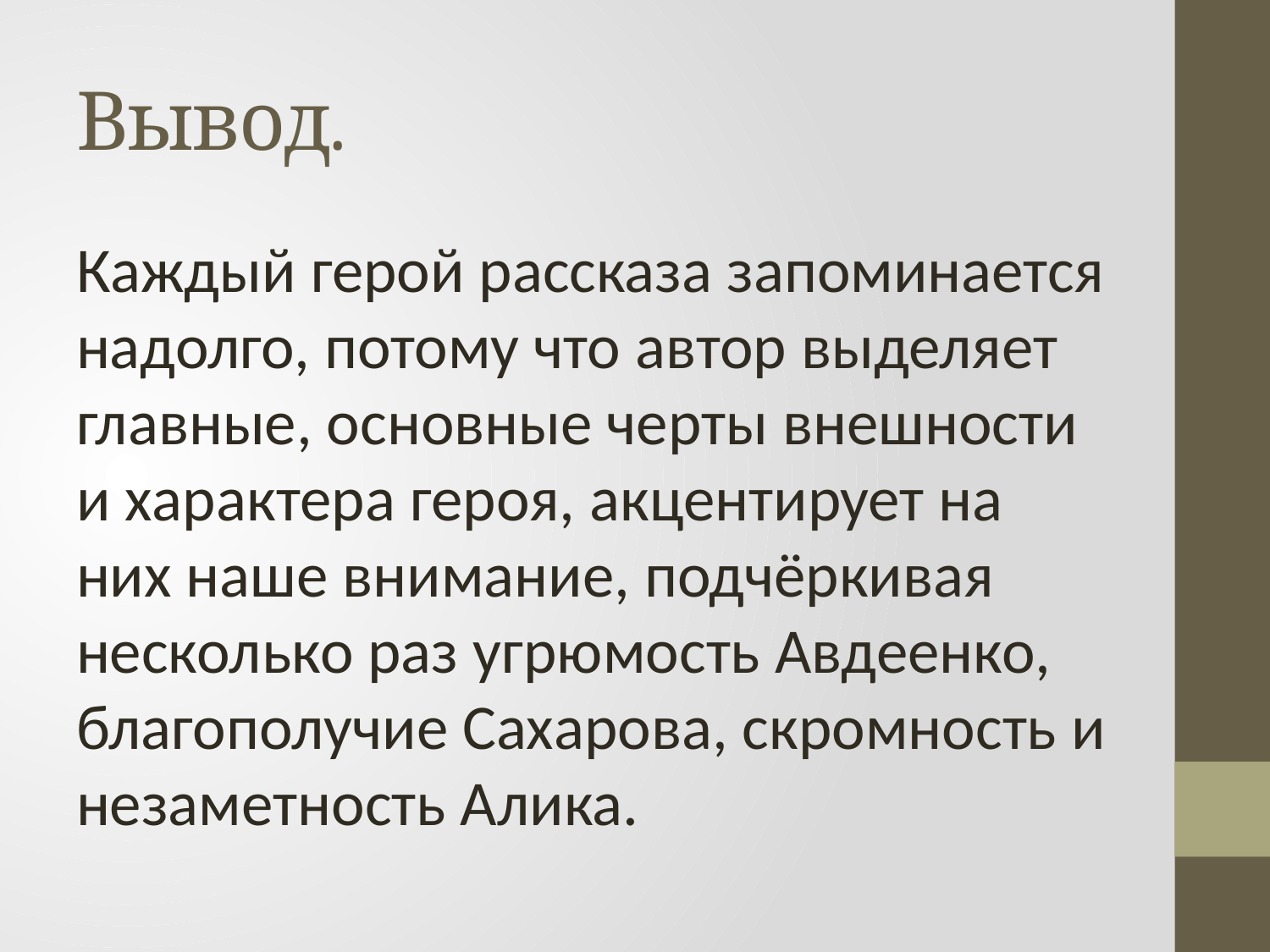

# Вывод.
Каждый герой рассказа запоминается надолго, потому что автор выделяет главные, основные черты внешности и характера героя, акцентирует на них наше внимание, подчёркивая несколько раз угрюмость Авдеенко, благополучие Сахарова, скромность и незаметность Алика.